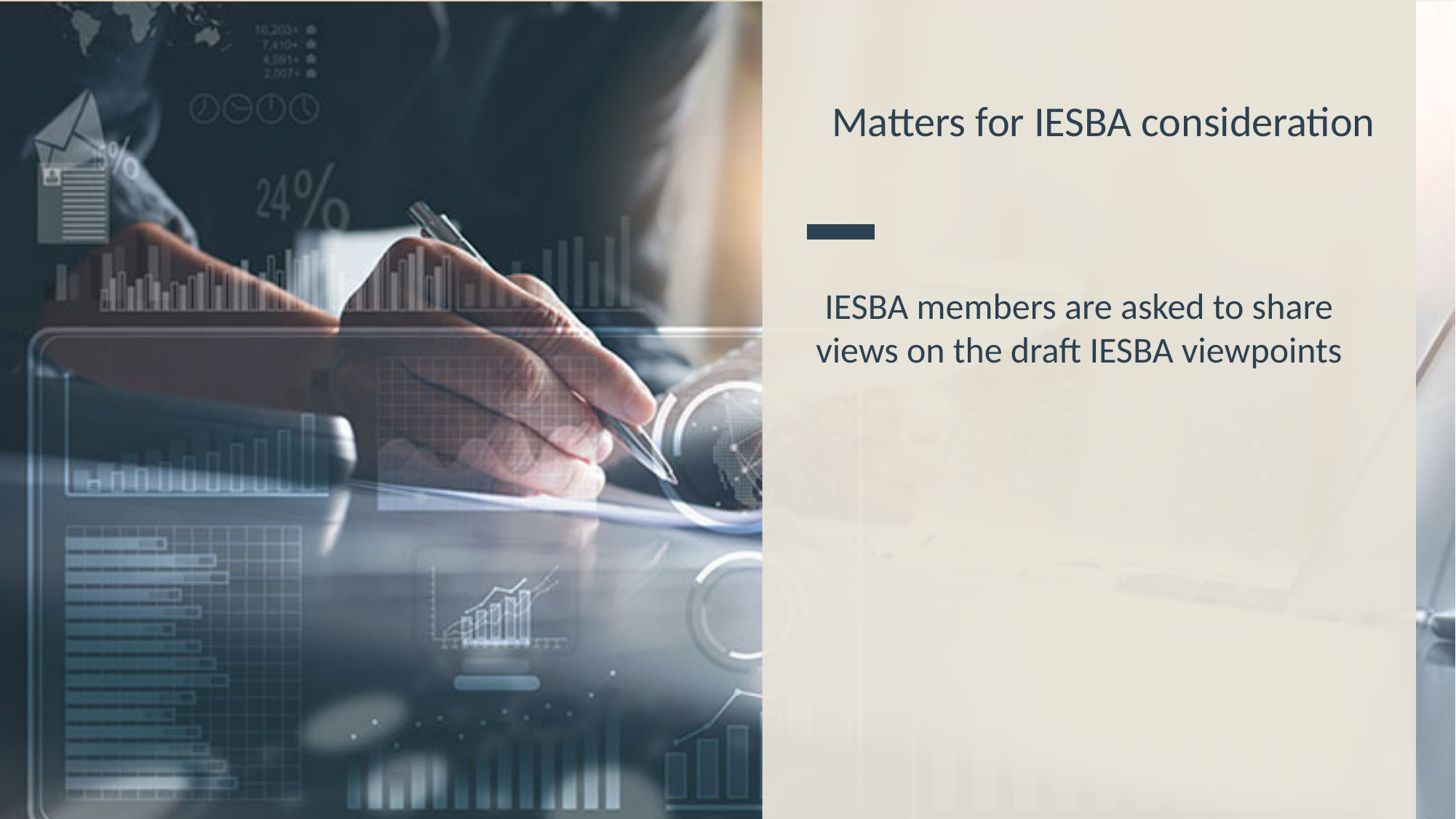

# Matters for IESBA consideration
IESBA members are asked to share views on the draft IESBA viewpoints
14